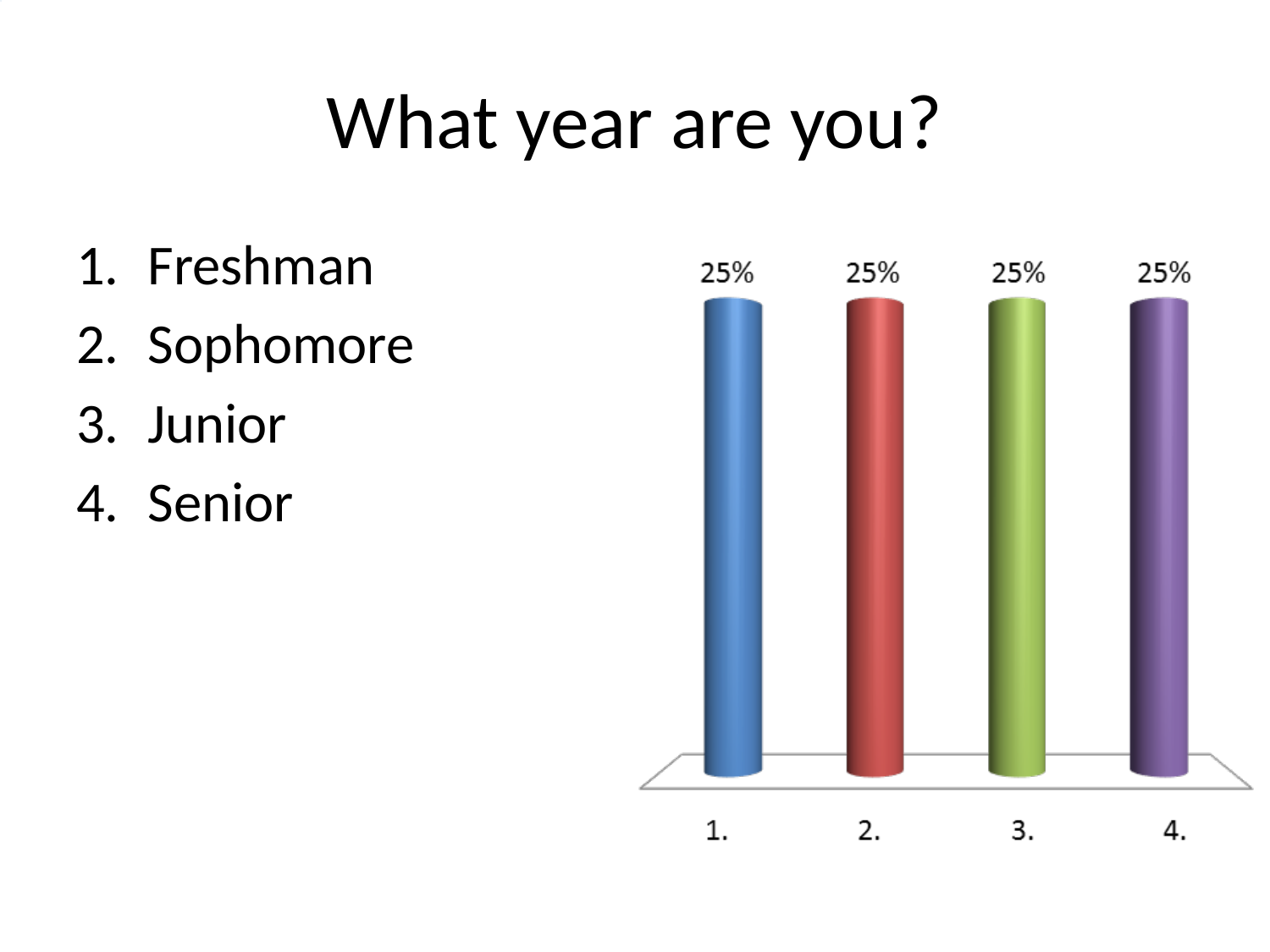

# What year are you?
Freshman
Sophomore
Junior
Senior